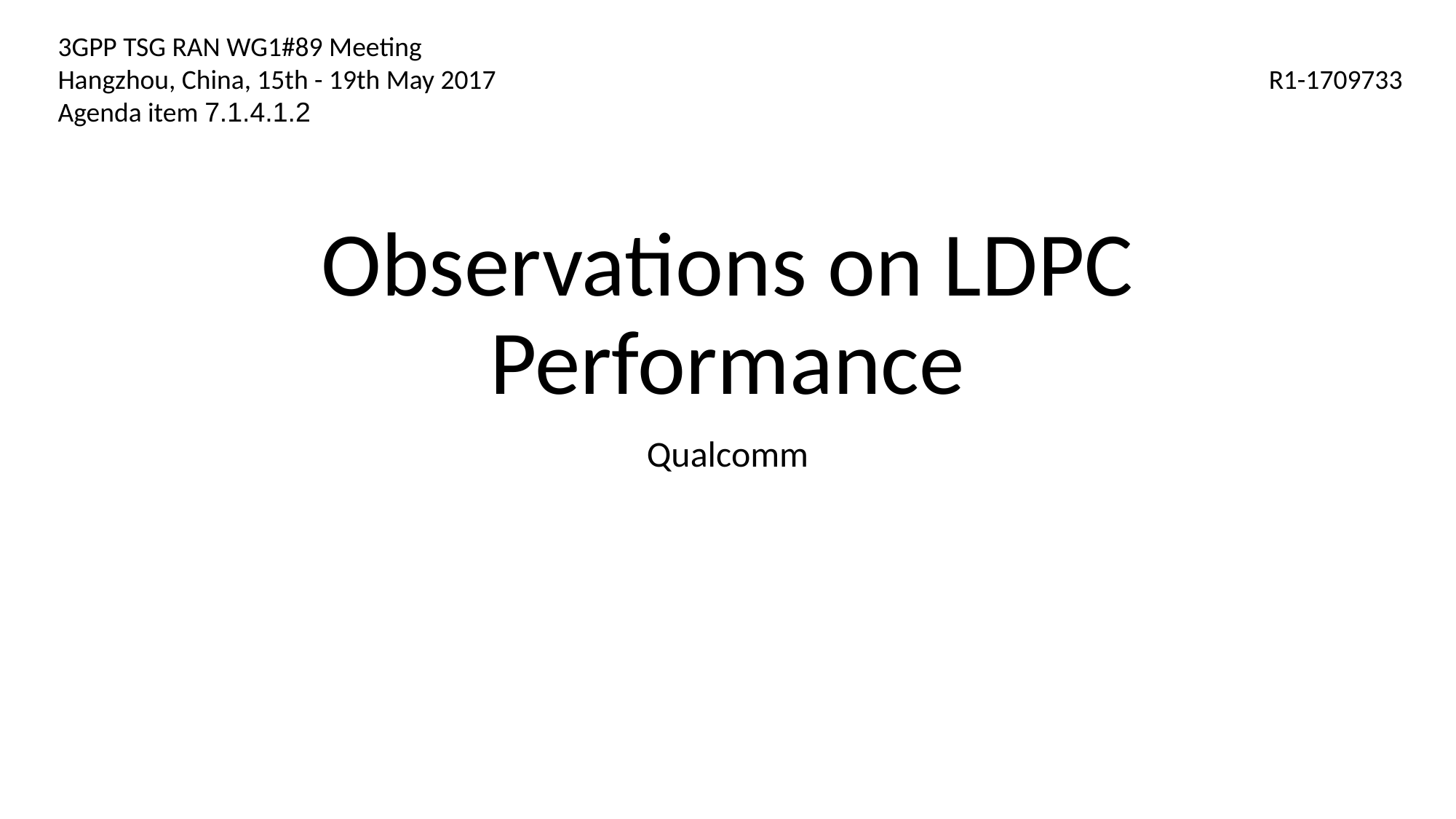

3GPP TSG RAN WG1#89 Meeting
Hangzhou, China, 15th - 19th May 2017
Agenda item 7.1.4.1.2
R1-1709733
# Observations on LDPC Performance
Qualcomm